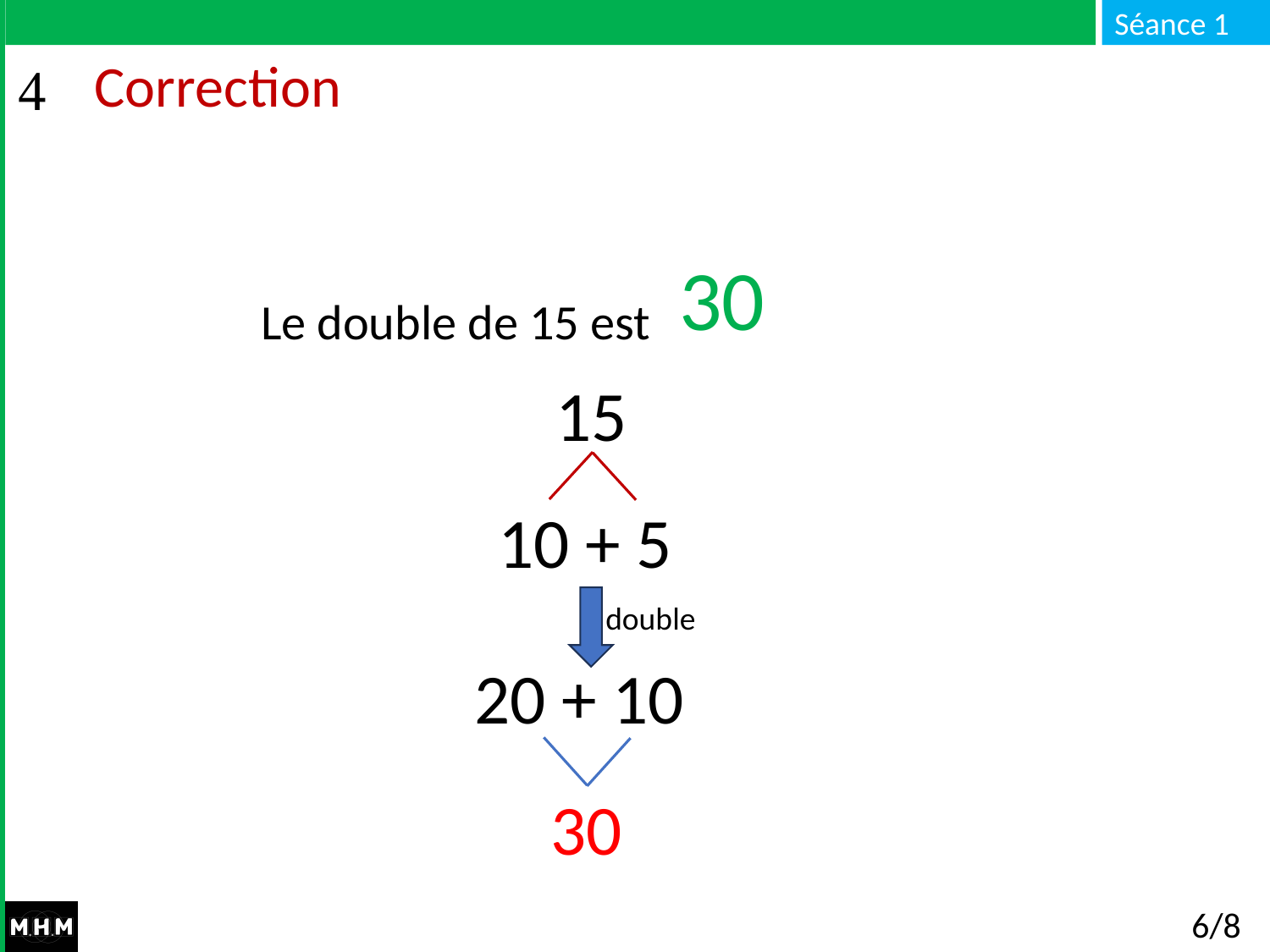

# Correction
Le double de 15 est

30
15
10 + 5

double
20 + 10
30
6/8